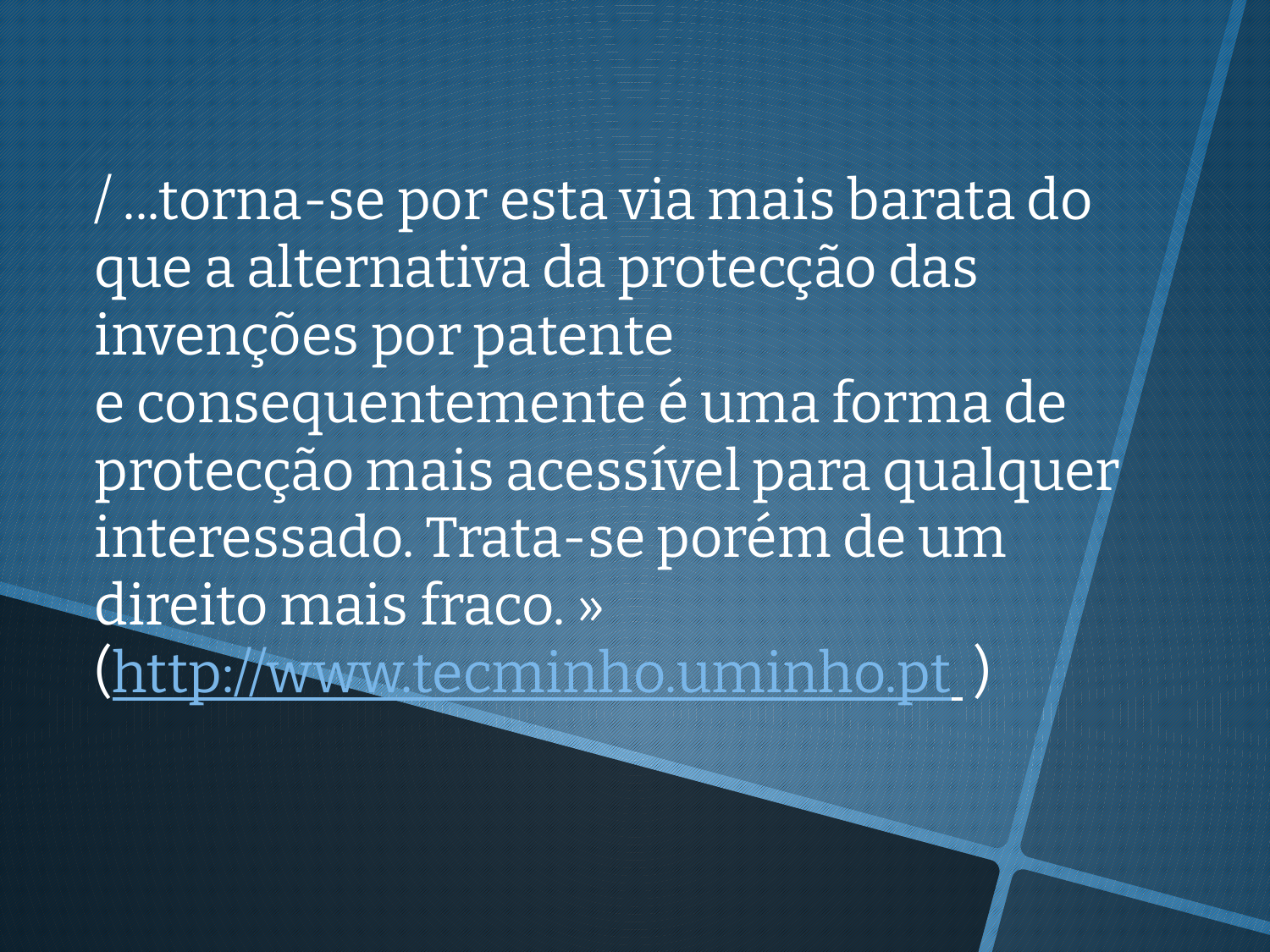

/ ...torna-se por esta via mais barata do que a alternativa da protecção das invenções por patente
e consequentemente é uma forma de protecção mais acessível para qualquer interessado. Trata-se porém de um direito mais fraco. »
(http://www.tecminho.uminho.pt  )